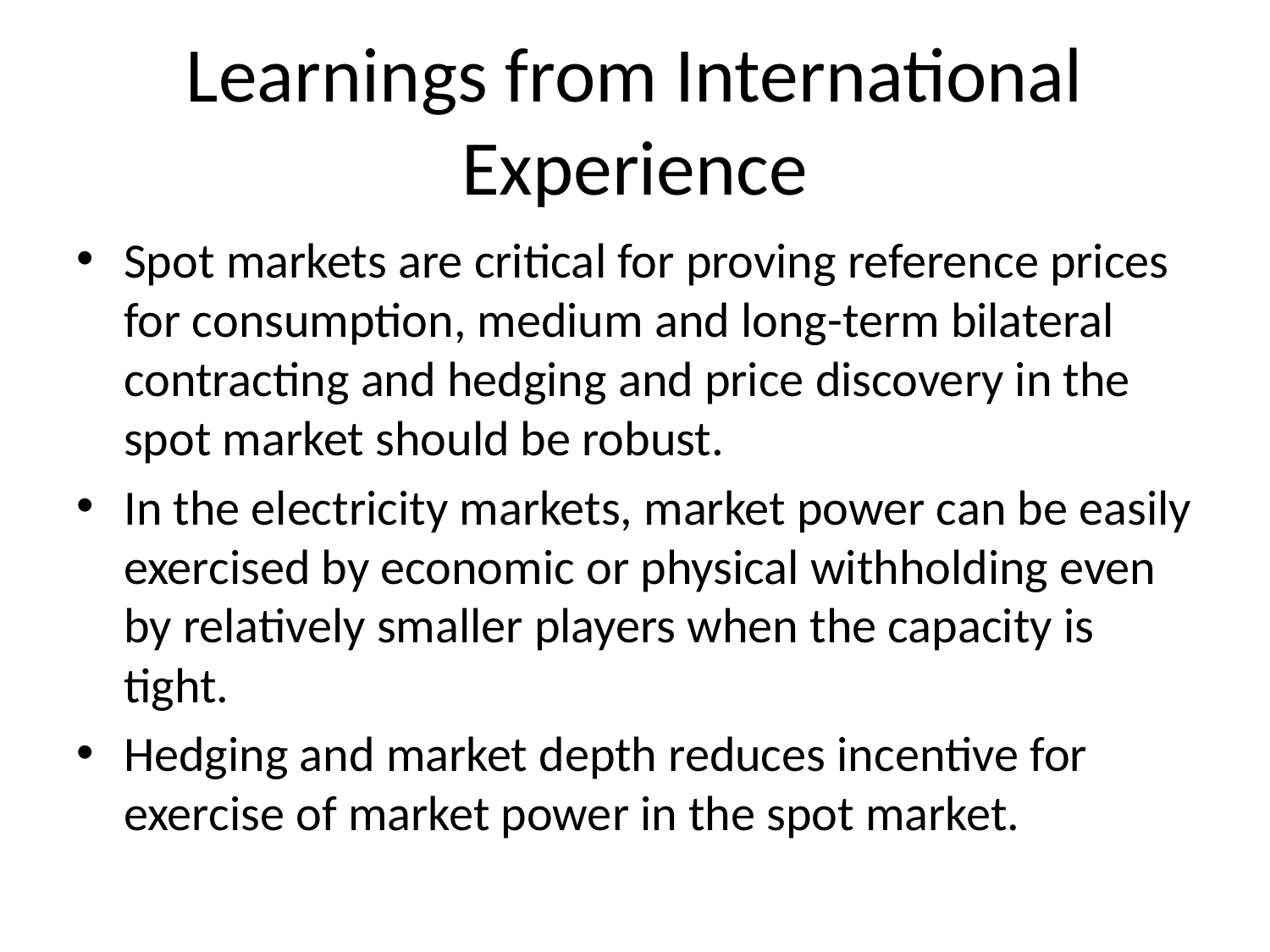

# Learnings from International Experience
Spot markets are critical for proving reference prices for consumption, medium and long-term bilateral contracting and hedging and price discovery in the spot market should be robust.
In the electricity markets, market power can be easily exercised by economic or physical withholding even by relatively smaller players when the capacity is tight.
Hedging and market depth reduces incentive for exercise of market power in the spot market.